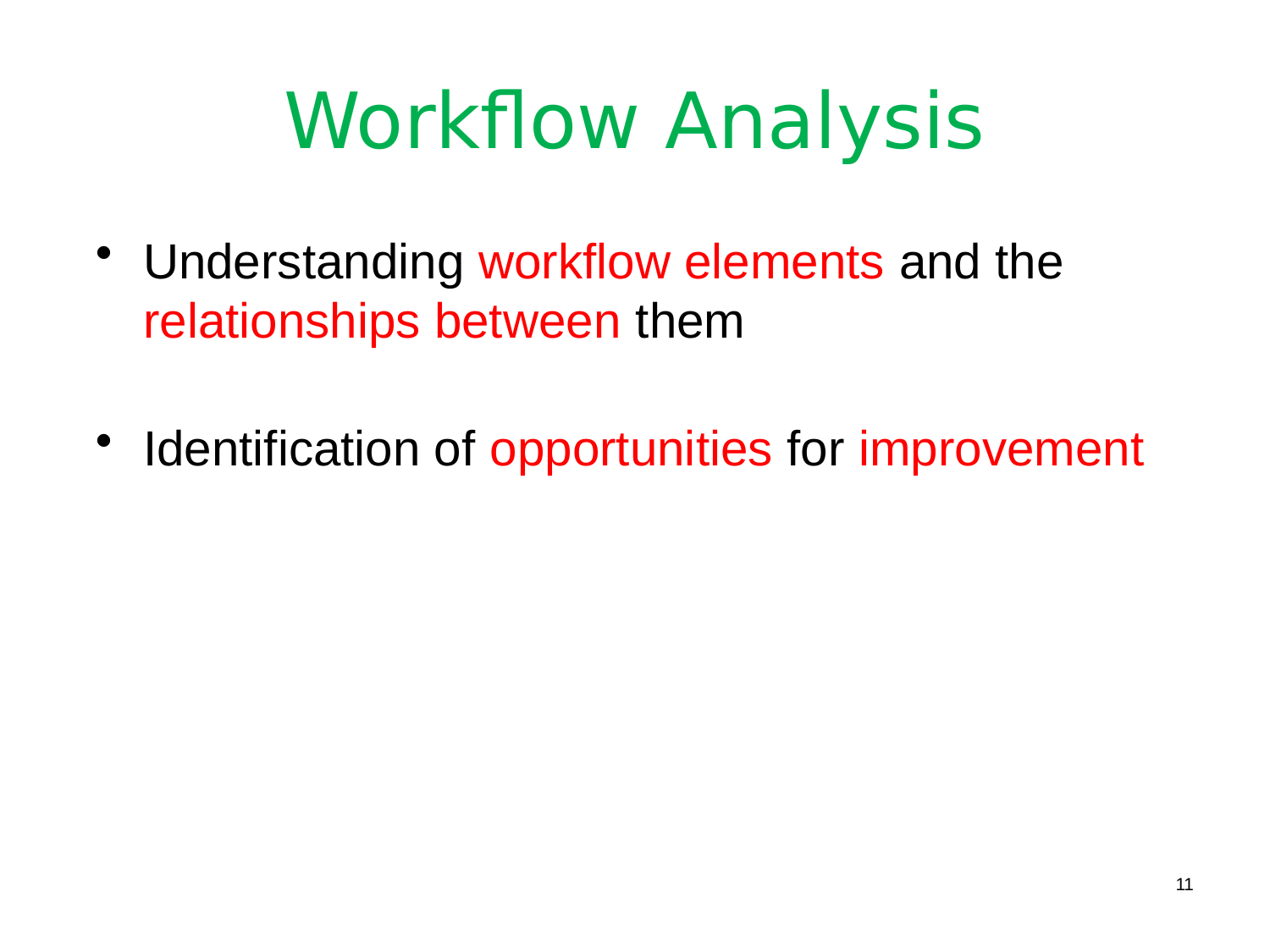

# Workflow Analysis
Understanding workflow elements and the relationships between them

Identification of opportunities for improvement
11